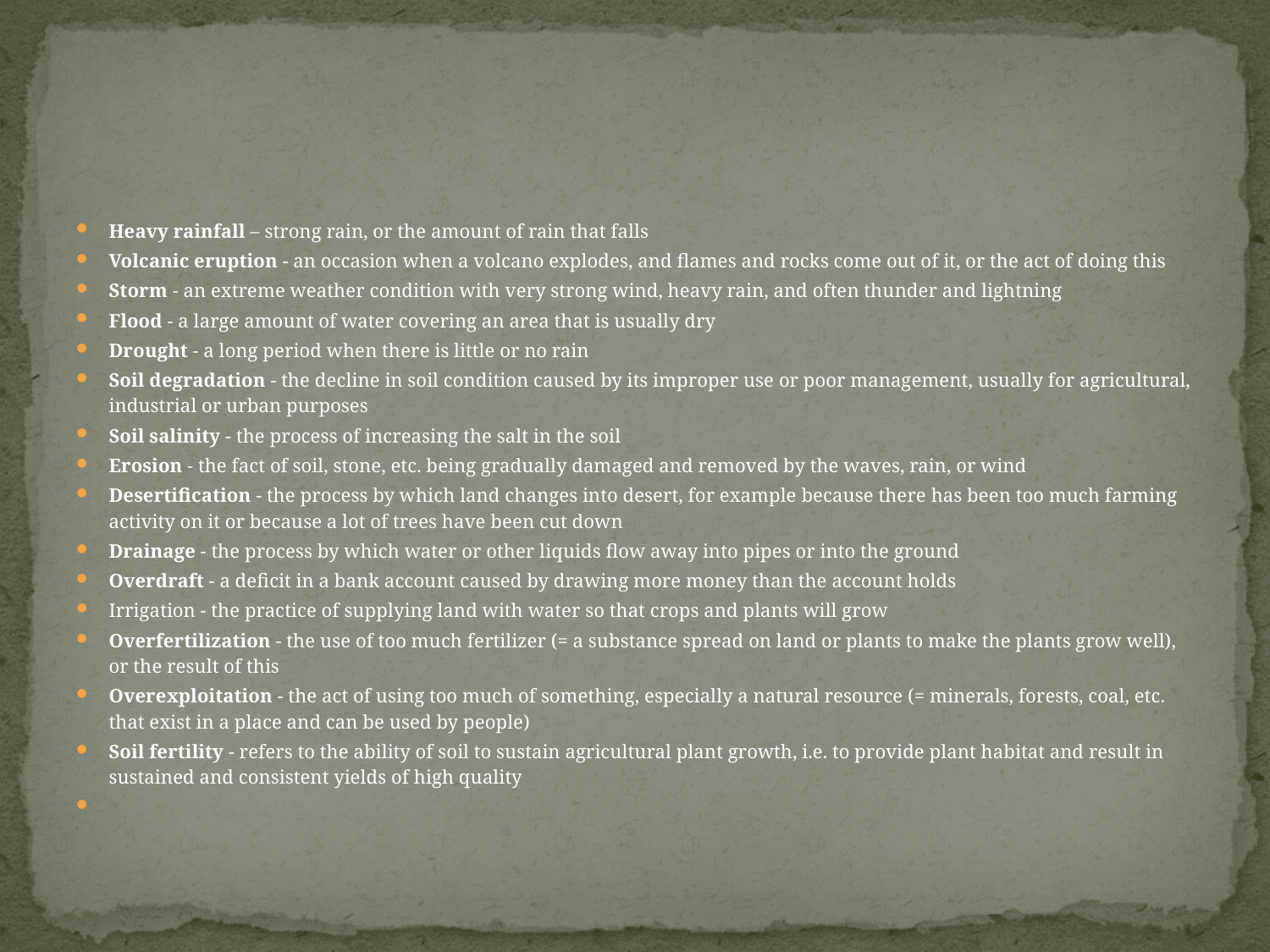

#
Heavy rainfall – strong rain, or the amount of rain that falls
Volcanic eruption - an occasion when a volcano explodes, and flames and rocks come out of it, or the act of doing this
Storm - an extreme weather condition with very strong wind, heavy rain, and often thunder and lightning
Flood - a large amount of water covering an area that is usually dry
Drought - a long period when there is little or no rain
Soil degradation - the decline in soil condition caused by its improper use or poor management, usually for agricultural, industrial or urban purposes
Soil salinity - the process of increasing the salt in the soil
Erosion - the fact of soil, stone, etc. being gradually damaged and removed by the waves, rain, or wind
Desertification - the process by which land changes into desert, for example because there has been too much farming activity on it or because a lot of trees have been cut down
Drainage - the process by which water or other liquids flow away into pipes or into the ground
Overdraft - a deficit in a bank account caused by drawing more money than the account holds
Irrigation - the practice of supplying land with water so that crops and plants will grow
Overfertilization - the use of too much fertilizer (= a substance spread on land or plants to make the plants grow well), or the result of this
Overexploitation - the act of using too much of something, especially a natural resource (= minerals, forests, coal, etc. that exist in a place and can be used by people)
Soil fertility - refers to the ability of soil to sustain agricultural plant growth, i.e. to provide plant habitat and result in sustained and consistent yields of high quality